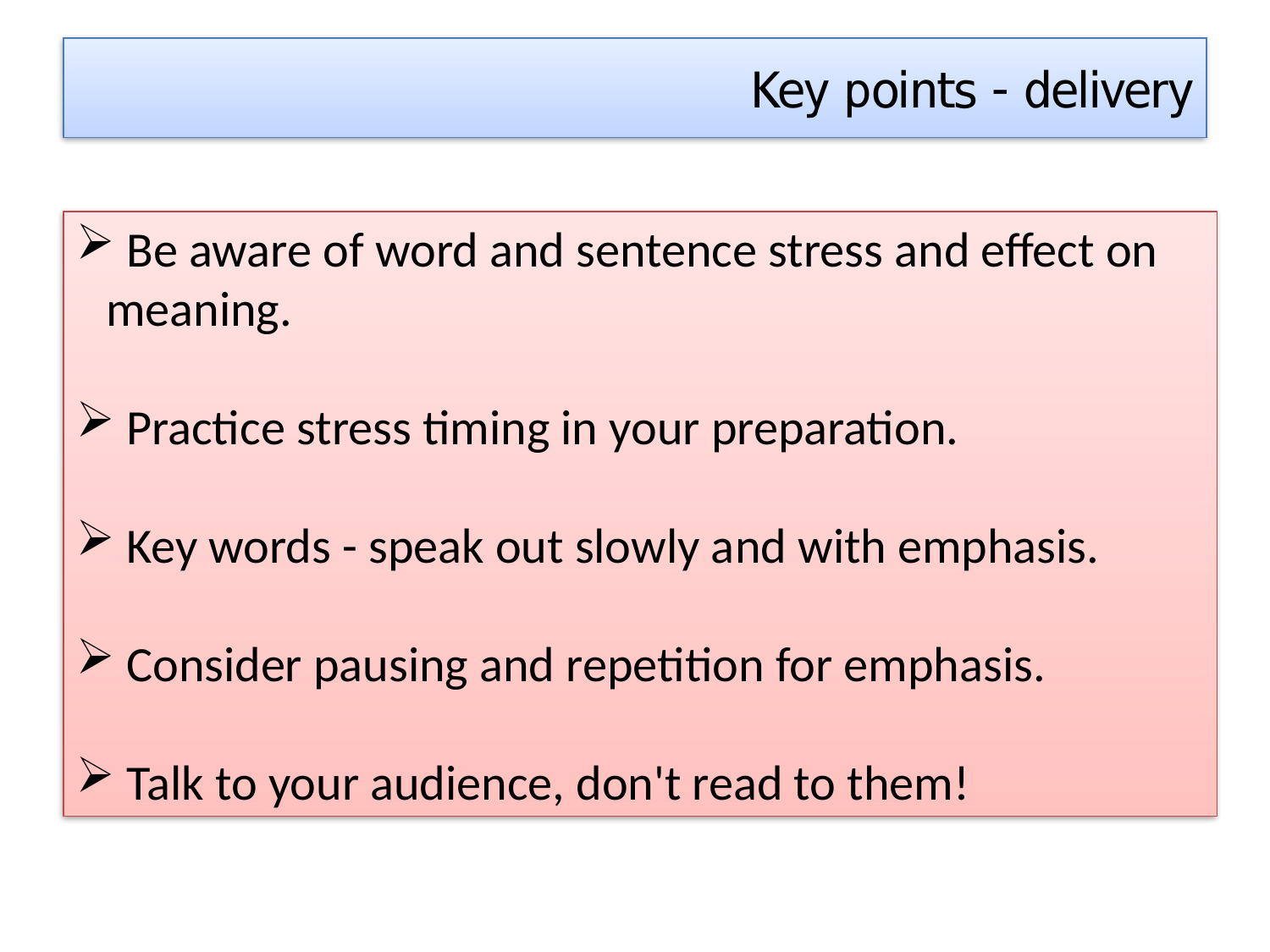

Key points - delivery
 Be aware of word and sentence stress and effect on   meaning.

 Practice stress timing in your preparation.

 Key words - speak out slowly and with emphasis.

 Consider pausing and repetition for emphasis.

 Talk to your audience, don't read to them!